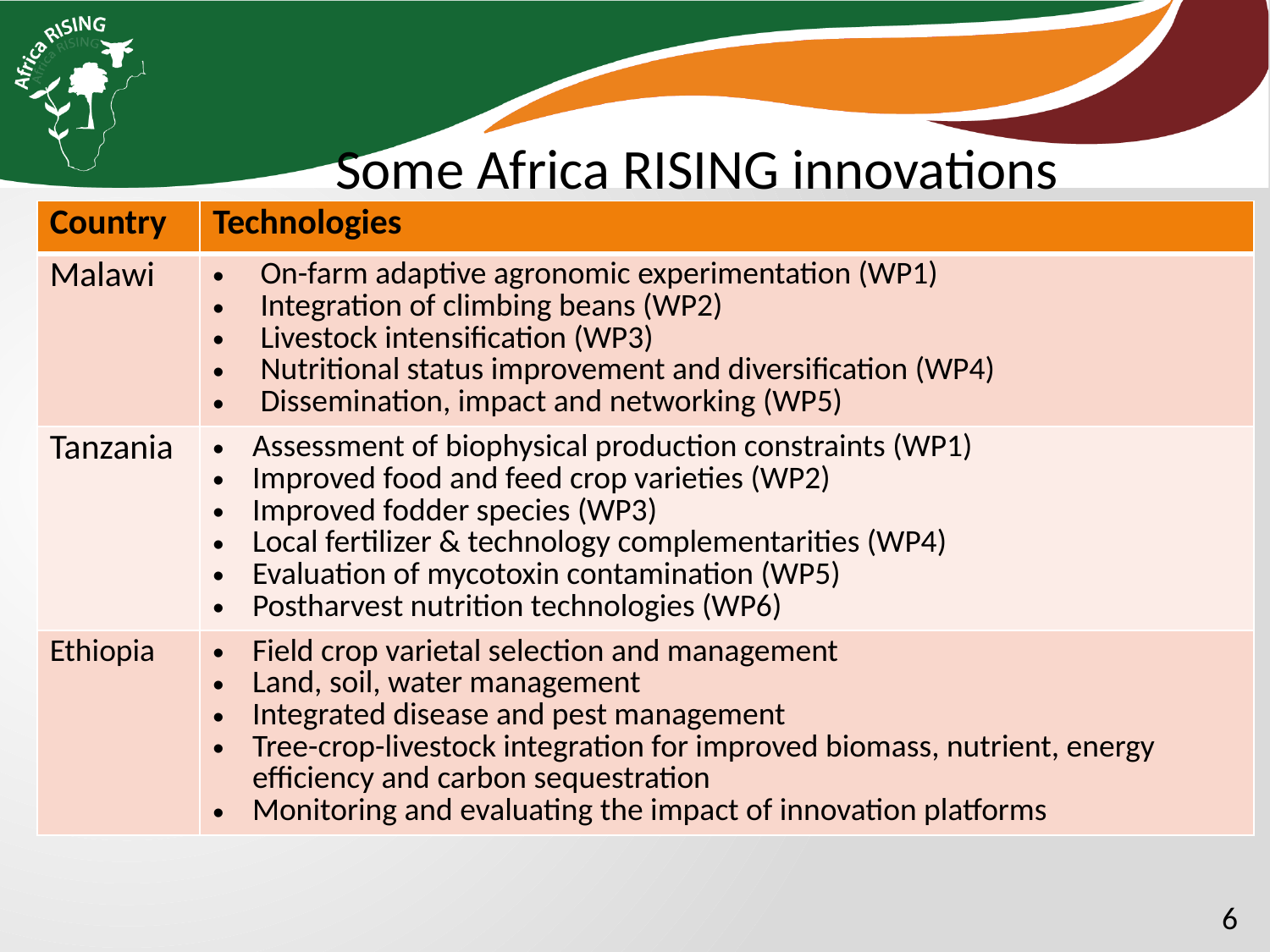

Some Africa RISING innovations
| Country | Technologies |
| --- | --- |
| Malawi | On-farm adaptive agronomic experimentation (WP1) Integration of climbing beans (WP2) Livestock intensification (WP3) Nutritional status improvement and diversification (WP4) Dissemination, impact and networking (WP5) |
| Tanzania | Assessment of biophysical production constraints (WP1) Improved food and feed crop varieties (WP2) Improved fodder species (WP3) Local fertilizer & technology complementarities (WP4) Evaluation of mycotoxin contamination (WP5) Postharvest nutrition technologies (WP6) |
| Ethiopia | Field crop varietal selection and management Land, soil, water management Integrated disease and pest management Tree-crop-livestock integration for improved biomass, nutrient, energy efficiency and carbon sequestration Monitoring and evaluating the impact of innovation platforms |
6